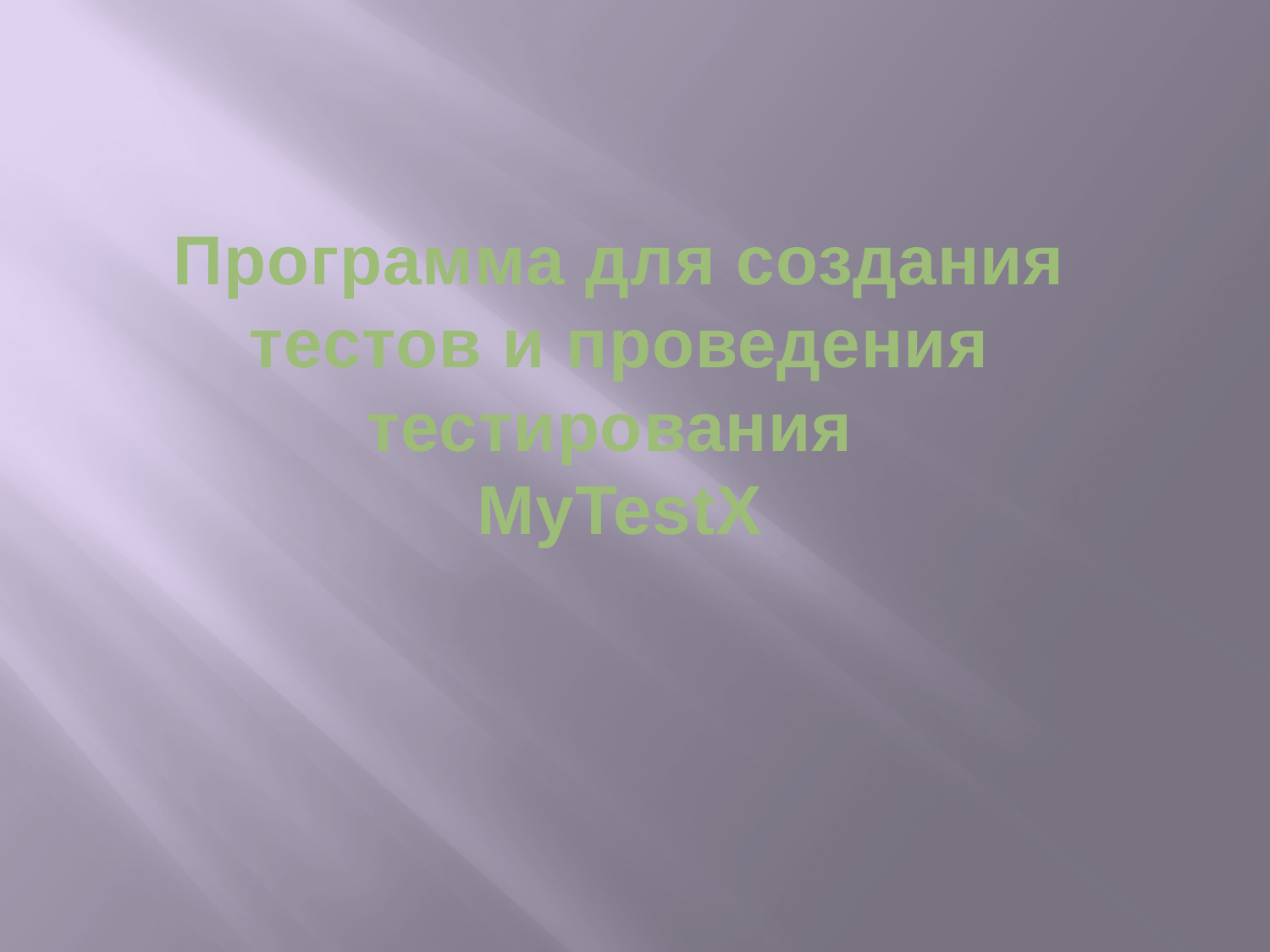

# Программа для создания тестов и проведения тестирования MyTestX